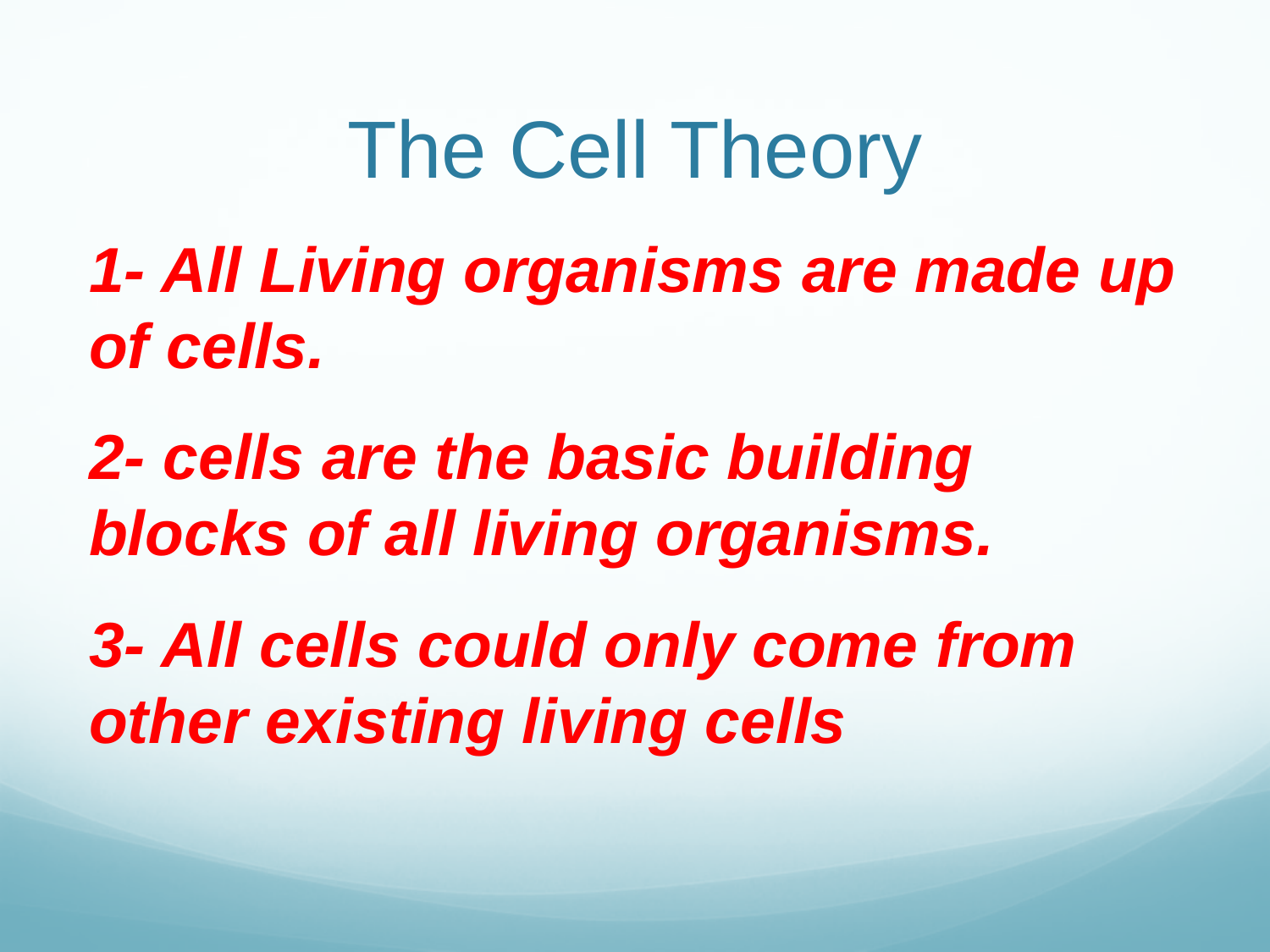

# The Cell Theory
1- All Living organisms are made up of cells.
2- cells are the basic building blocks of all living organisms.
3- All cells could only come from other existing living cells